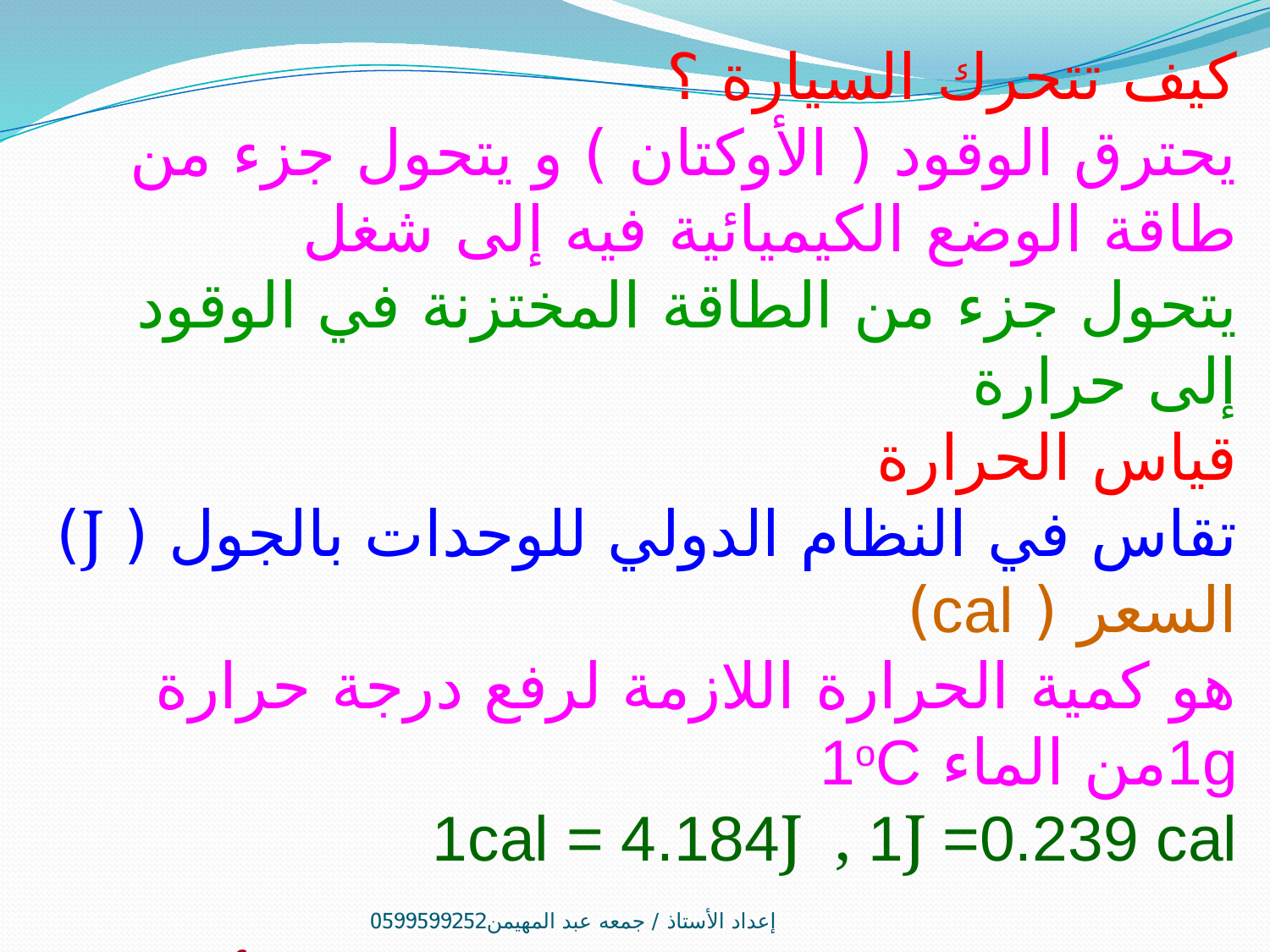

كيف تتحرك السيارة ؟
يحترق الوقود ( الأوكتان ) و يتحول جزء من طاقة الوضع الكيميائية فيه إلى شغل
يتحول جزء من الطاقة المختزنة في الوقود إلى حرارة
قياس الحرارة
تقاس في النظام الدولي للوحدات بالجول ( J)
السعر ( cal)
هو كمية الحرارة اللازمة لرفع درجة حرارة 1gمن الماء 1oC
1cal = 4.184J  , 1J =0.239 cal
السعر الغذائي Cal)) يساوي 1000cal أو1kcal
إعداد الأستاذ / جمعه عبد المهيمن0599599252